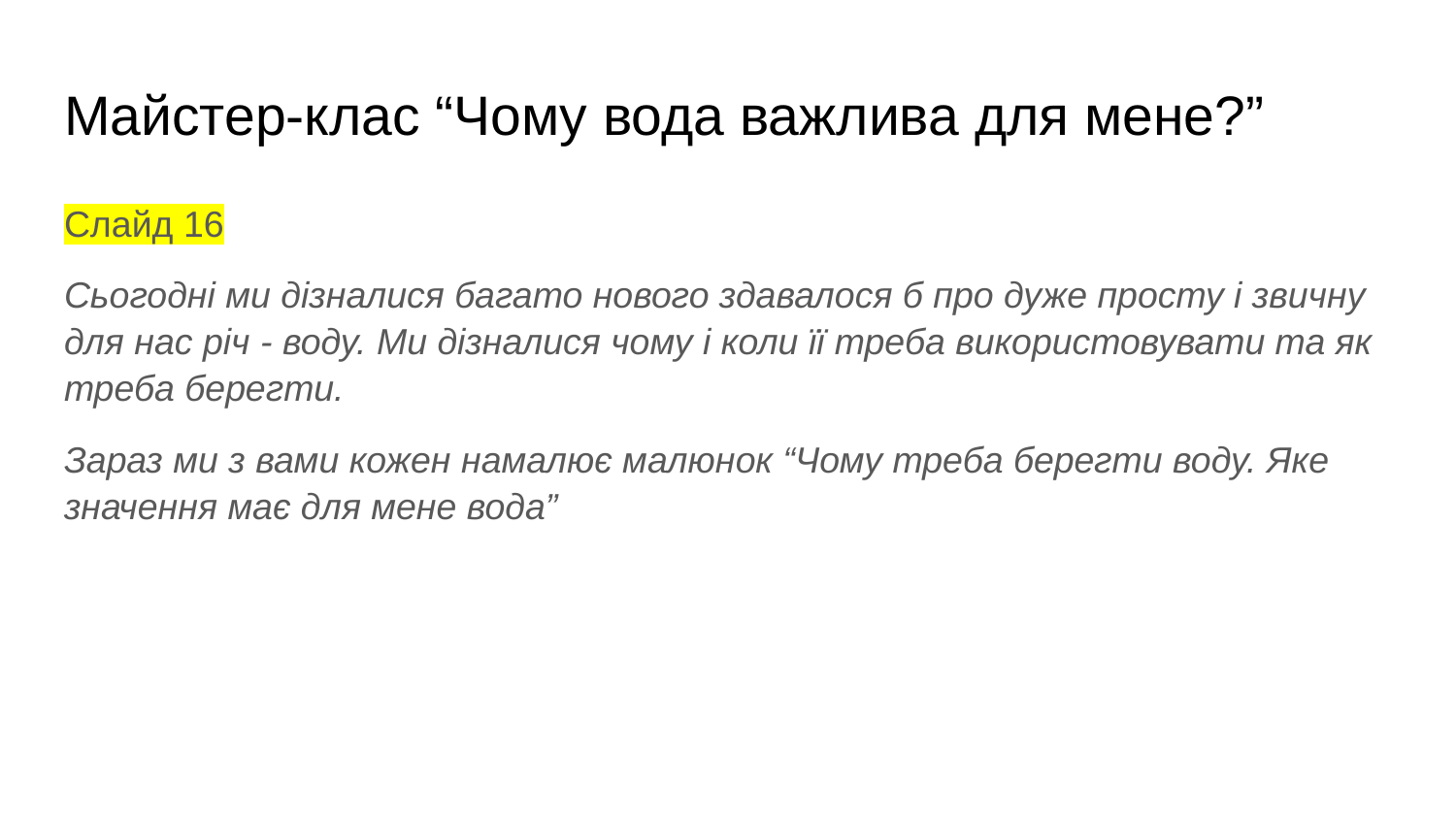

# Майстер-клас “Чому вода важлива для мене?”

Слайд 16
Сьогодні ми дізналися багато нового здавалося б про дуже просту і звичну для нас річ - воду. Ми дізналися чому і коли її треба використовувати та як треба берегти.
Зараз ми з вами кожен намалює малюнок “Чому треба берегти воду. Яке значення має для мене вода”